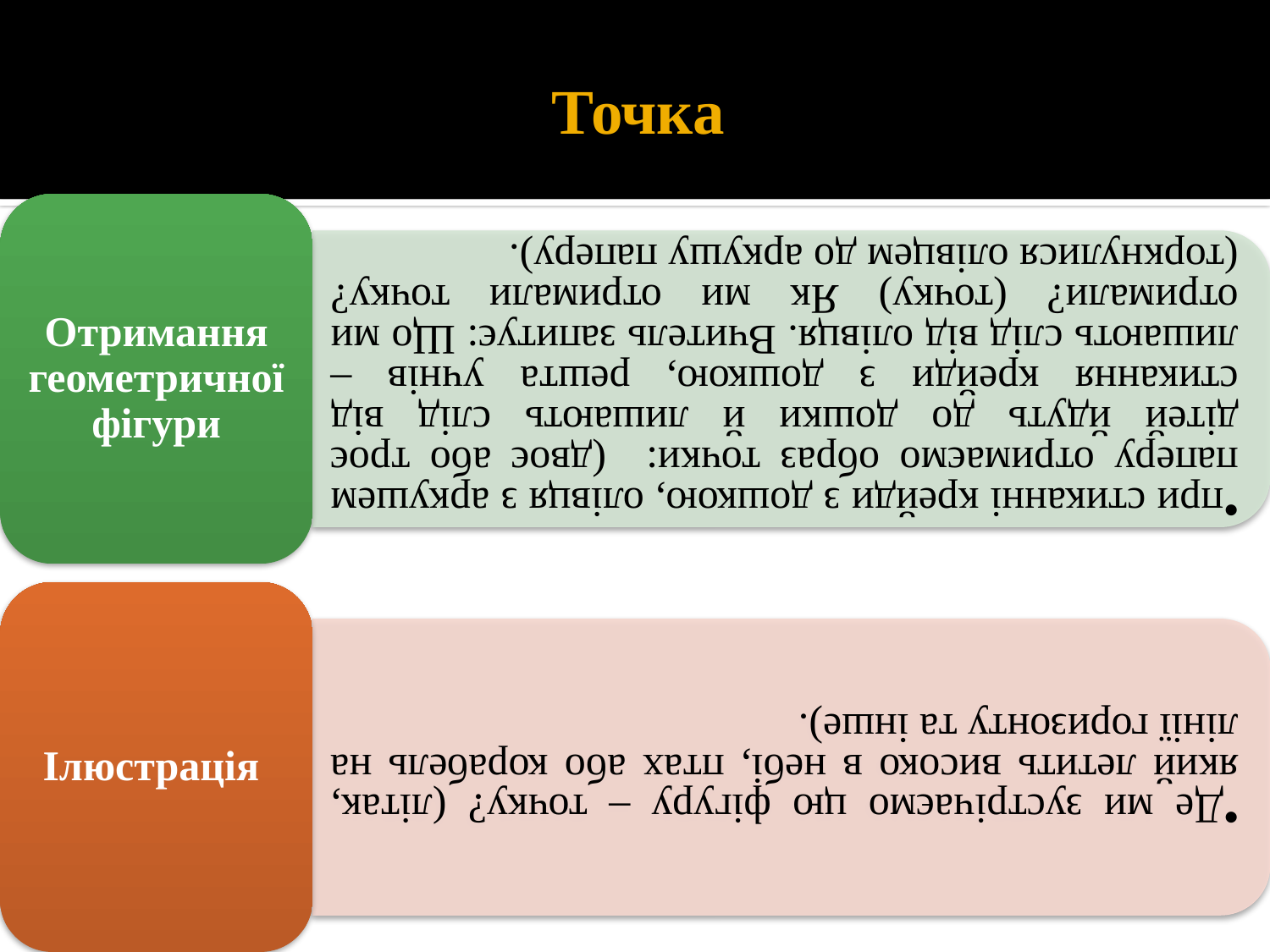

# Точка
при стиканні крейди з дошкою, олівця з аркушем паперу отримаємо образ точки:  (двоє або троє дітей йдуть до дошки й лишають слід від стикання крейди з дошкою, решта учнів – лишають слід від олівця. Вчитель запитує: Що ми отримали? (точку) Як ми отримали точку? (торкнулися олівцем до аркушу паперу).
Отримання геометричної фігури
Де ми зустрічаємо цю фігуру – точку? (літак, який летить високо в небі, птах або корабель на лінії горизонту та інше).
Ілюстрація